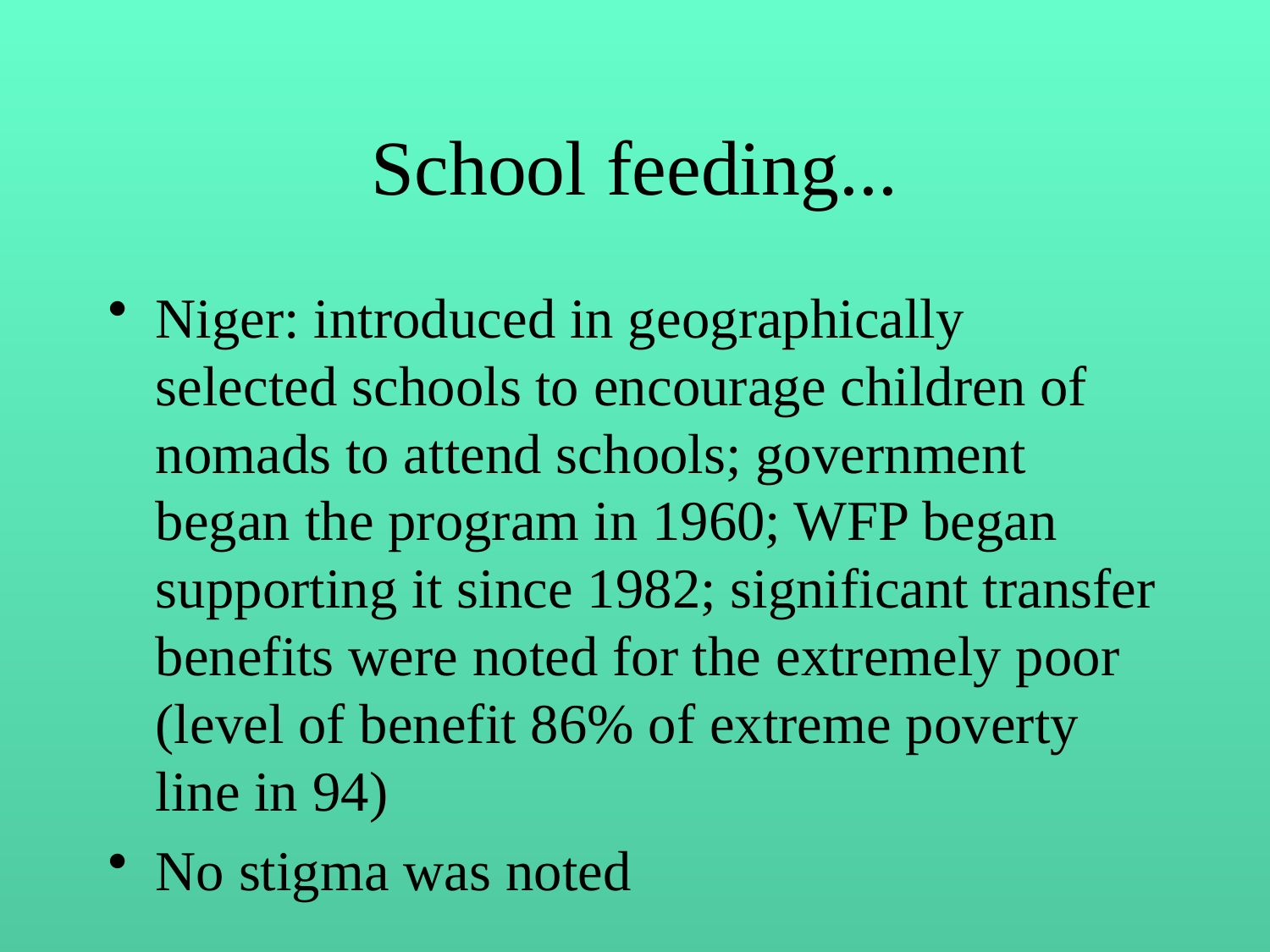

# School feeding...
Niger: introduced in geographically selected schools to encourage children of nomads to attend schools; government began the program in 1960; WFP began supporting it since 1982; significant transfer benefits were noted for the extremely poor (level of benefit 86% of extreme poverty line in 94)
No stigma was noted